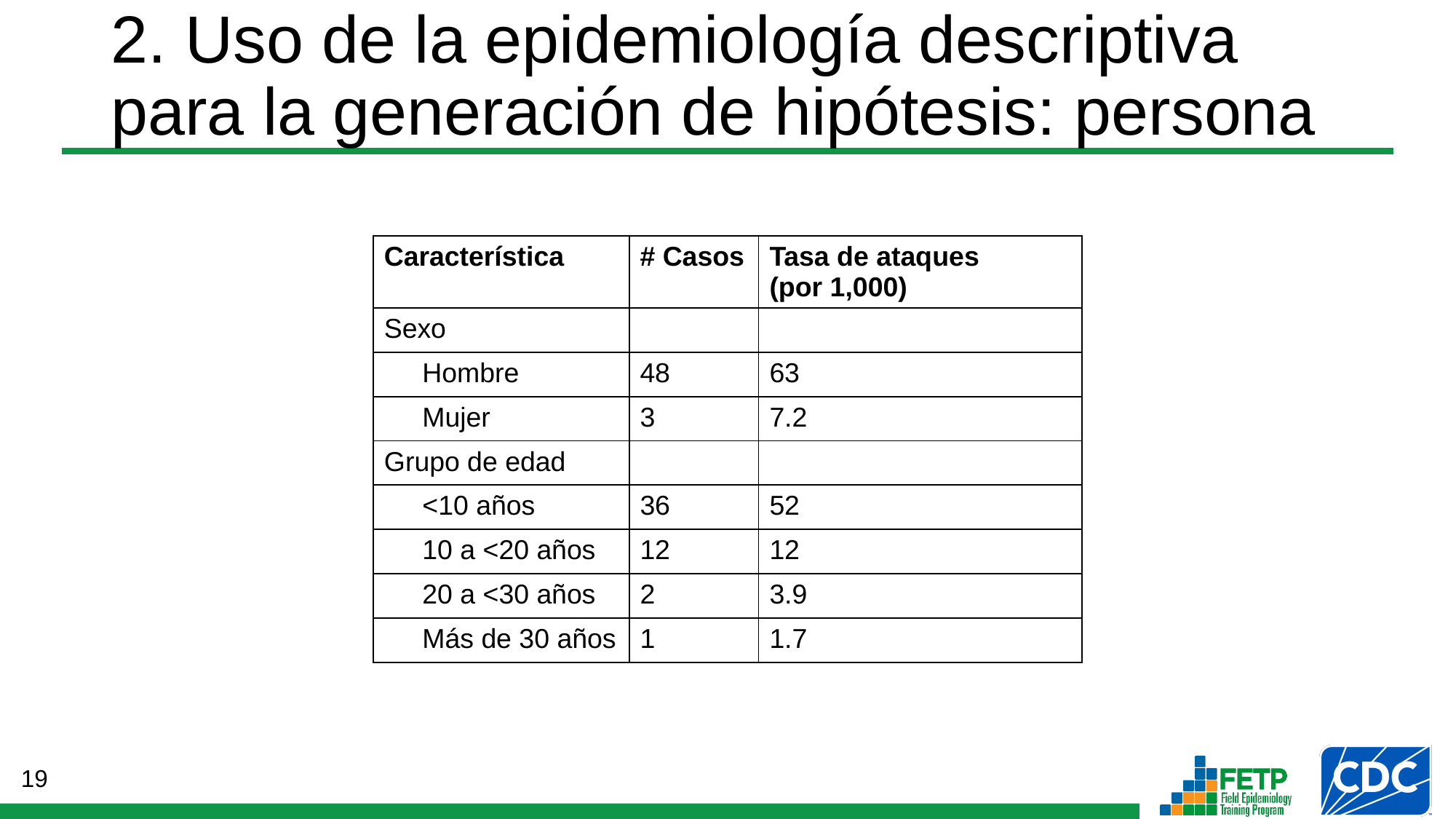

# 2. Uso de la epidemiología descriptiva para la generación de hipótesis: persona
| Característica | # Casos | Tasa de ataques (por 1,000) |
| --- | --- | --- |
| Sexo |  |  |
| Hombre | 48 | 63 |
| Mujer | 3 | 7.2 |
| Grupo de edad |  |  |
| <10 años | 36 | 52 |
| 10 a <20 años | 12 | 12 |
| 20 a <30 años | 2 | 3.9 |
| Más de 30 años | 1 | 1.7 |